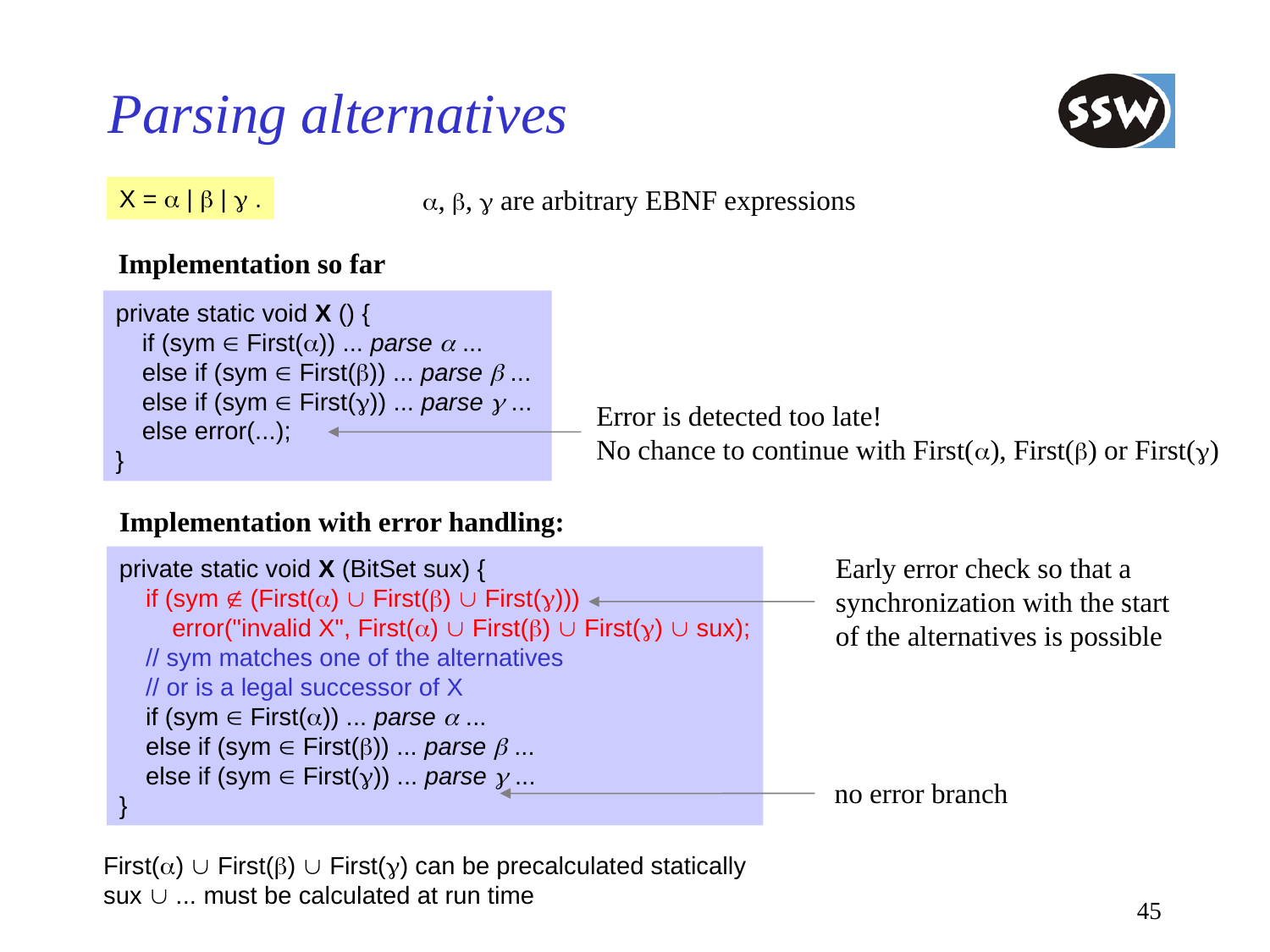

# Parsing alternatives
α, β, γ are arbitrary EBNF expressions
X = α | β | γ .
Implementation so far
private static void X () {
	if (sym ∈ First(α)) ... parse α ...
	else if (sym ∈ First(β)) ... parse β ...
	else if (sym ∈ First(γ)) ... parse γ ...
	else error(...);
}
Error is detected too late!
No chance to continue with First(α), First(β) or First(γ)

Implementation with error handling:
Early error check so that a
synchronization with the start
of the alternatives is possible
private static void X (BitSet sux) {
	if (sym ∉ (First(α) ∪ First(β) ∪ First(γ)))
		error("invalid X", First(α) ∪ First(β) ∪ First(γ) ∪ sux);
	// sym matches one of the alternatives
	// or is a legal successor of X
	if (sym ∈ First(α)) ... parse α ...
	else if (sym ∈ First(β)) ... parse β ...
	else if (sym ∈ First(γ)) ... parse γ ...
}

no error branch

First(α) ∪ First(β) ∪ First(γ) can be precalculated statically
sux ∪ ... must be calculated at run time
45